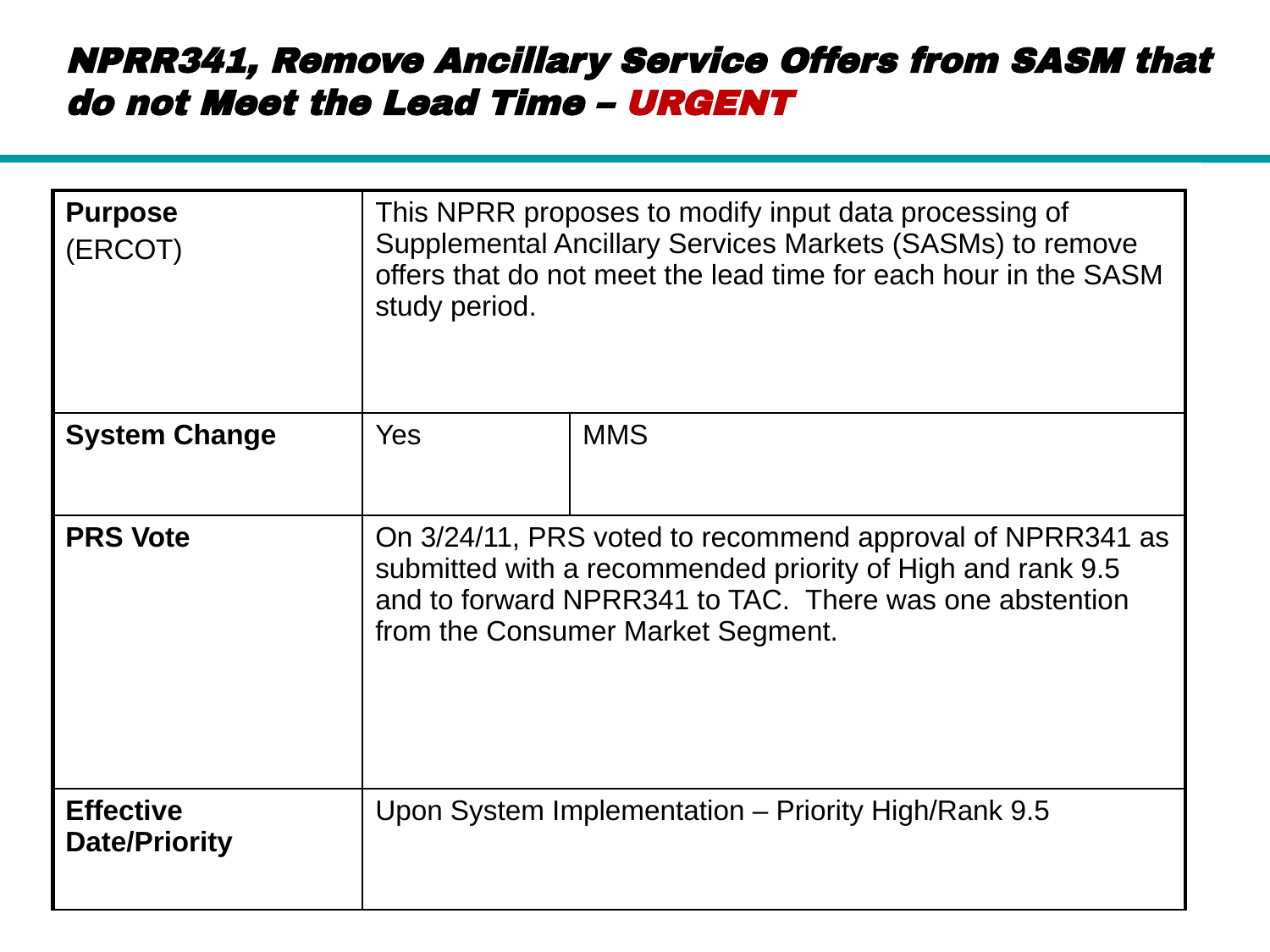

NPRR341, Remove Ancillary Service Offers from SASM that do not Meet the Lead Time – Urgent
| Purpose (ERCOT) | This NPRR proposes to modify input data processing of Supplemental Ancillary Services Markets (SASMs) to remove offers that do not meet the lead time for each hour in the SASM study period. |  |
| --- | --- | --- |
| System Change | Yes | MMS |
| PRS Vote | On 3/24/11, PRS voted to recommend approval of NPRR341 as submitted with a recommended priority of High and rank 9.5 and to forward NPRR341 to TAC. There was one abstention from the Consumer Market Segment. |  |
| Effective Date/Priority | Upon System Implementation – Priority High/Rank 9.5 |  |